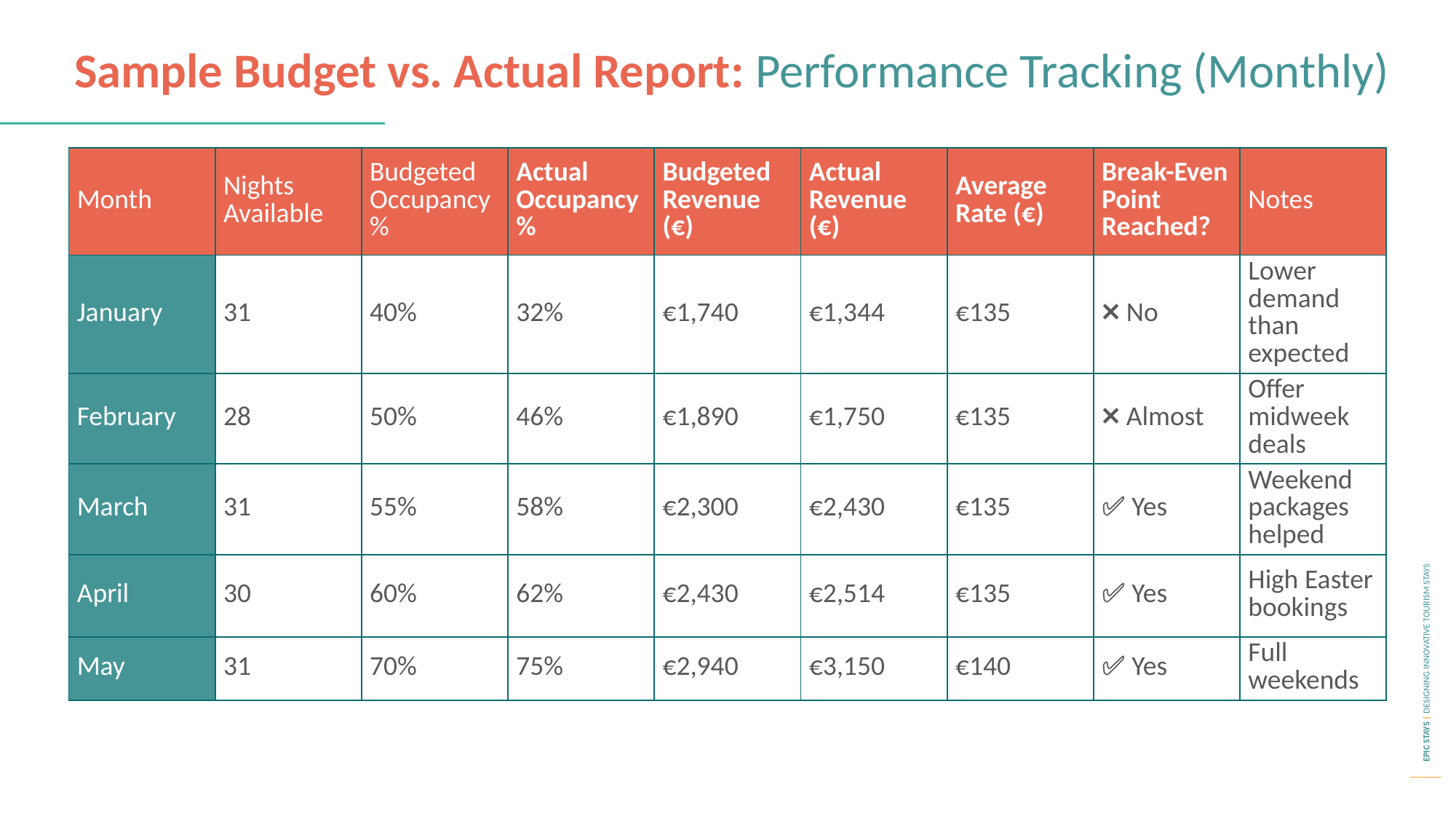

Sample Budget vs. Actual Report: Performance Tracking (Monthly)
| Month | Nights Available | Budgeted Occupancy % | Actual Occupancy % | Budgeted Revenue (€) | Actual Revenue (€) | Average Rate (€) | Break-Even Point Reached? | Notes |
| --- | --- | --- | --- | --- | --- | --- | --- | --- |
| January | 31 | 40% | 32% | €1,740 | €1,344 | €135 | ❌ No | Lower demand than expected |
| February | 28 | 50% | 46% | €1,890 | €1,750 | €135 | ❌ Almost | Offer midweek deals |
| March | 31 | 55% | 58% | €2,300 | €2,430 | €135 | ✅ Yes | Weekend packages helped |
| April | 30 | 60% | 62% | €2,430 | €2,514 | €135 | ✅ Yes | High Easter bookings |
| May | 31 | 70% | 75% | €2,940 | €3,150 | €140 | ✅ Yes | Full weekends |